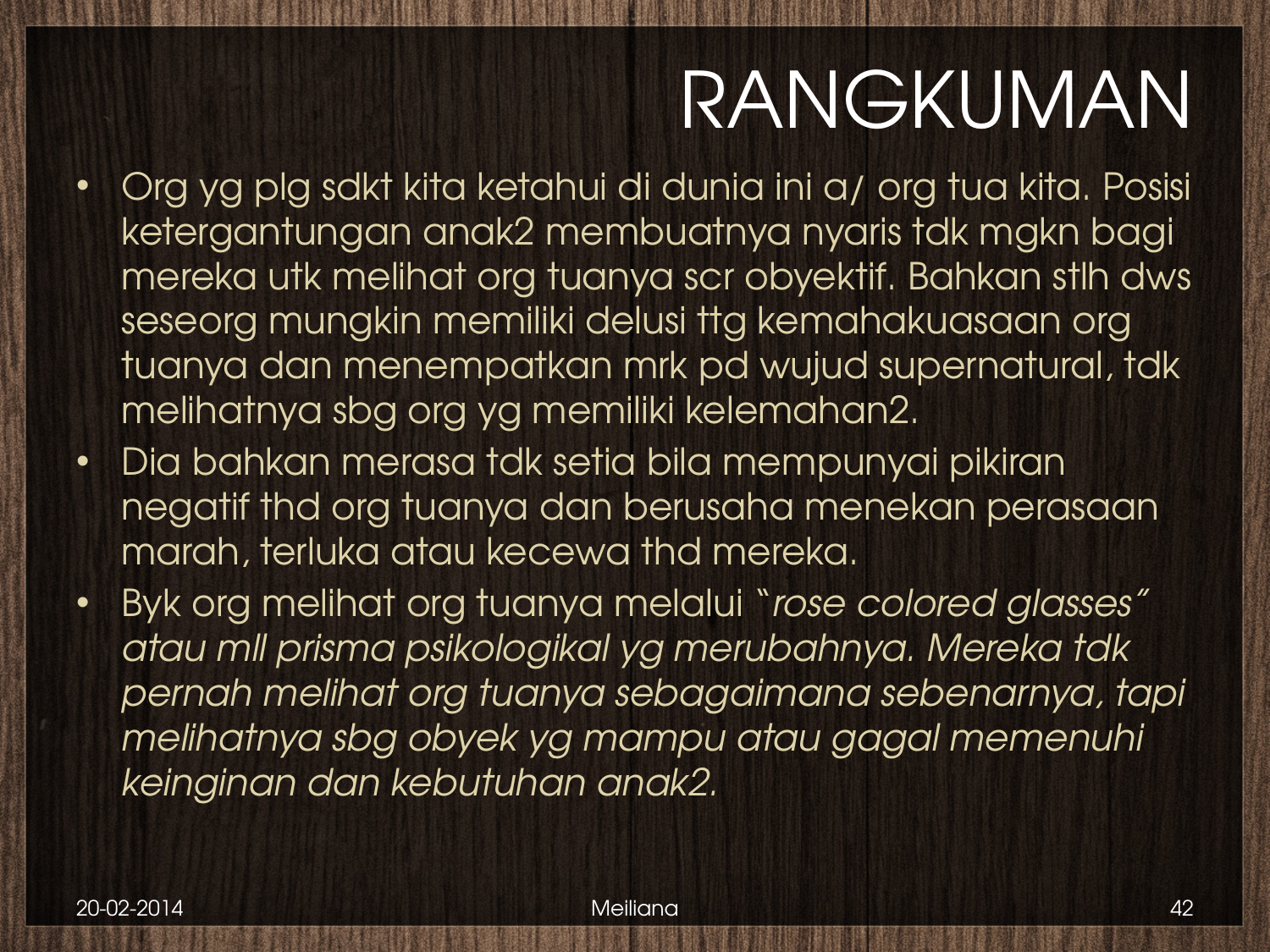

# RANGKUMAN
Org yg plg sdkt kita ketahui di dunia ini a/ org tua kita. Posisi ketergantungan anak2 membuatnya nyaris tdk mgkn bagi mereka utk melihat org tuanya scr obyektif. Bahkan stlh dws seseorg mungkin memiliki delusi ttg kemahakuasaan org tuanya dan menempatkan mrk pd wujud supernatural, tdk melihatnya sbg org yg memiliki kelemahan2.
Dia bahkan merasa tdk setia bila mempunyai pikiran negatif thd org tuanya dan berusaha menekan perasaan marah, terluka atau kecewa thd mereka.
Byk org melihat org tuanya melalui “rose colored glasses” atau mll prisma psikologikal yg merubahnya. Mereka tdk pernah melihat org tuanya sebagaimana sebenarnya, tapi melihatnya sbg obyek yg mampu atau gagal memenuhi keinginan dan kebutuhan anak2.

20-02-2014
Meiliana
42